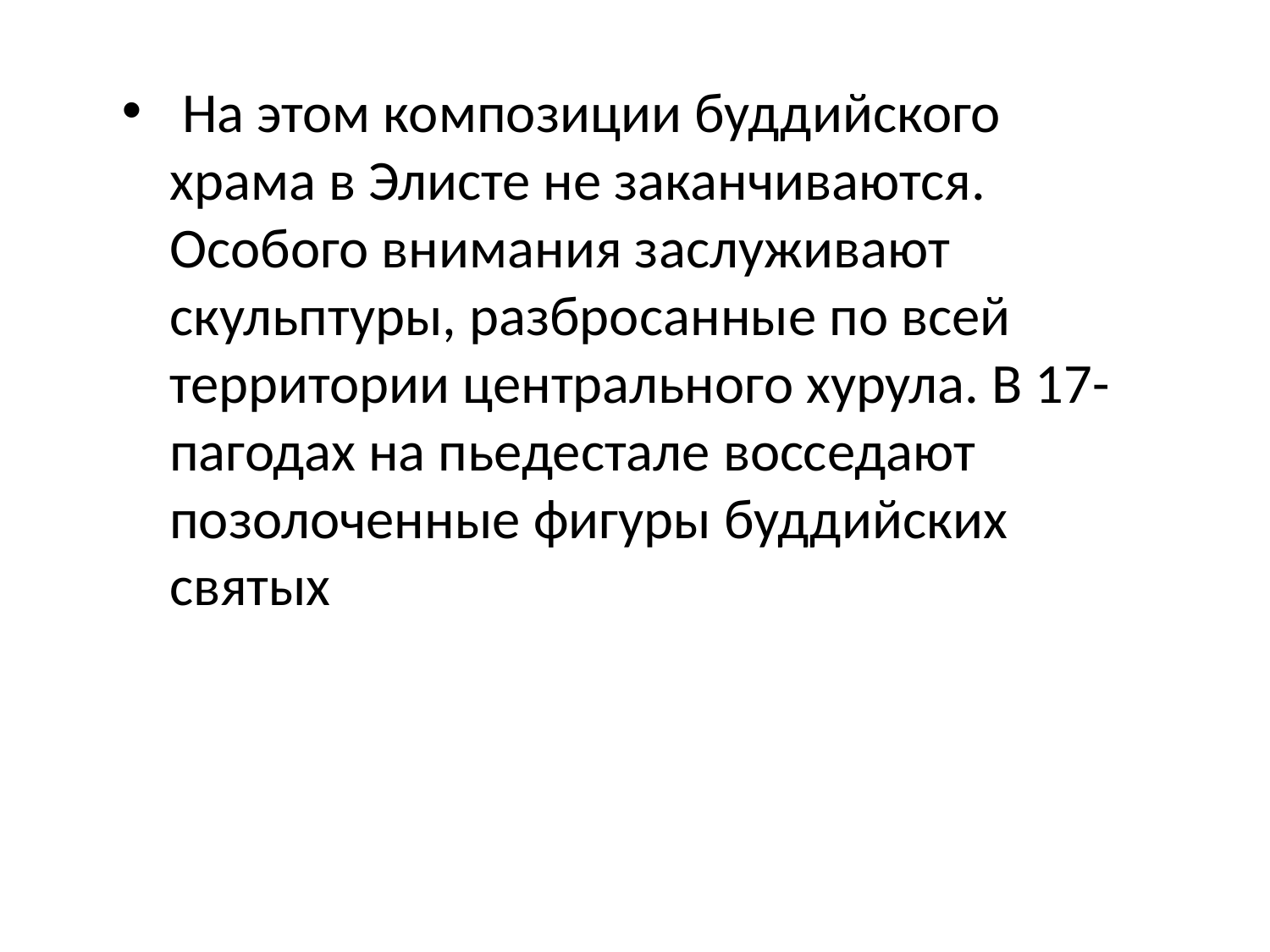

На этом композиции буддийского храма в Элисте не заканчиваются. Особого внимания заслуживают скульптуры, разбросанные по всей территории центрального хурула. В 17-пагодах на пьедестале восседают позолоченные фигуры буддийских святых